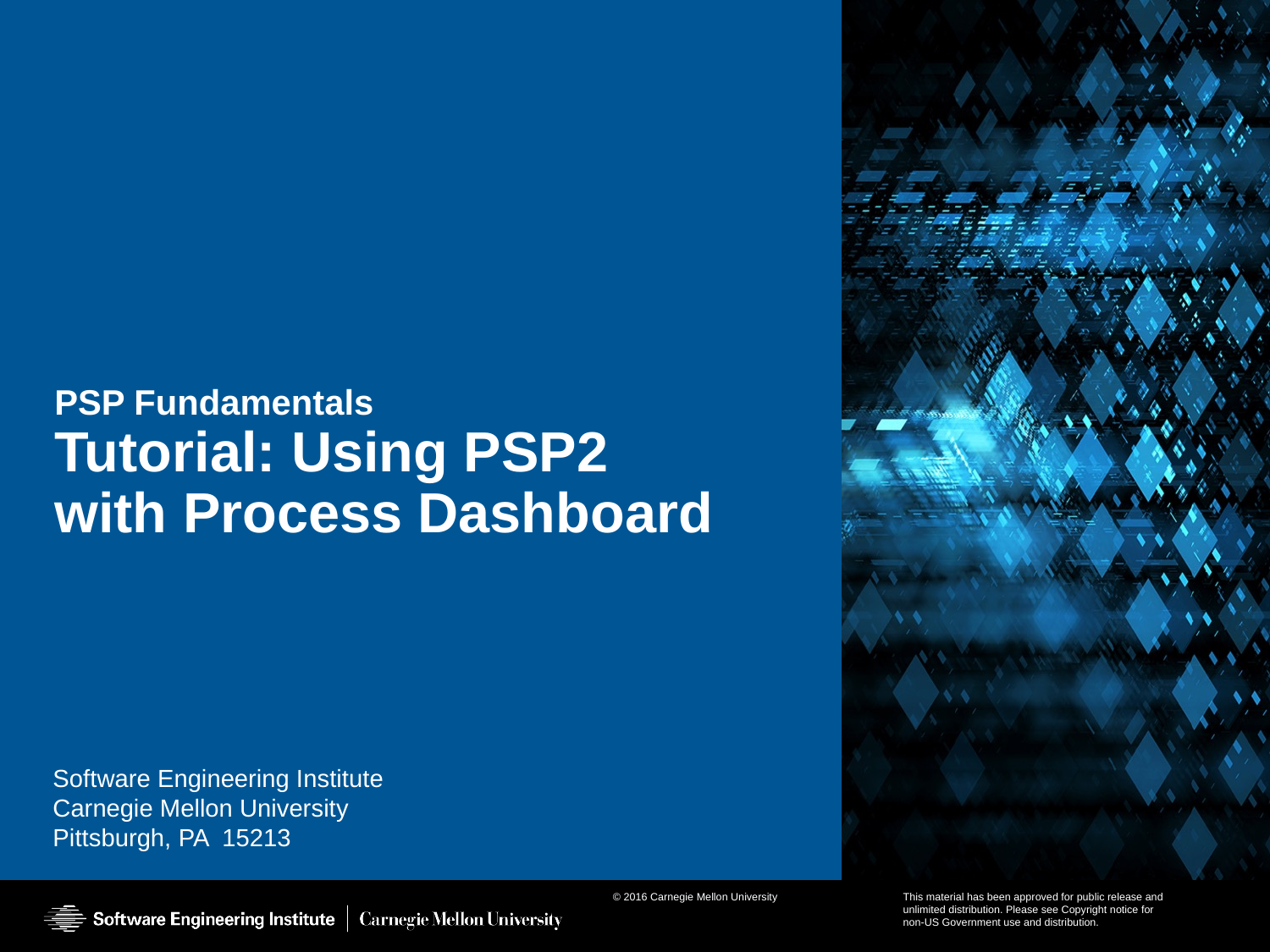

# PSP Fundamentals Tutorial: Using PSP2 with Process Dashboard